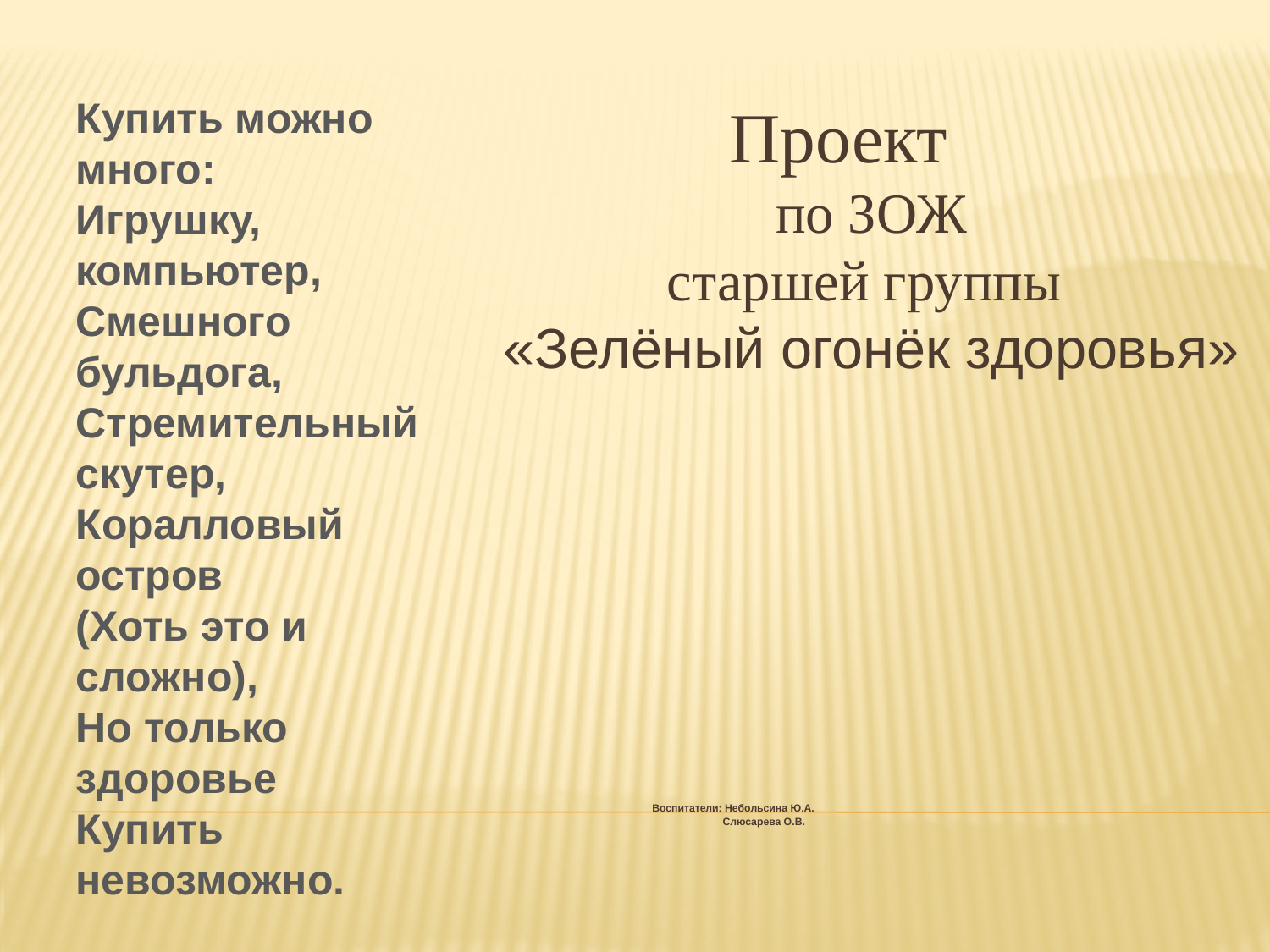

Купить можно много:
Игрушку, компьютер,
Смешного бульдога,
Стремительный скутер,
Коралловый остров
(Хоть это и сложно),
Но только здоровье
Купить невозможно.
Оно нам по жизни
Всегда пригодится.
Заботливо надо
К нему относиться.

Проект
по ЗОЖ
старшей группы
«Зелёный огонёк здоровья»
# Воспитатели: Небольсина Ю.А. Слюсарева О.В.